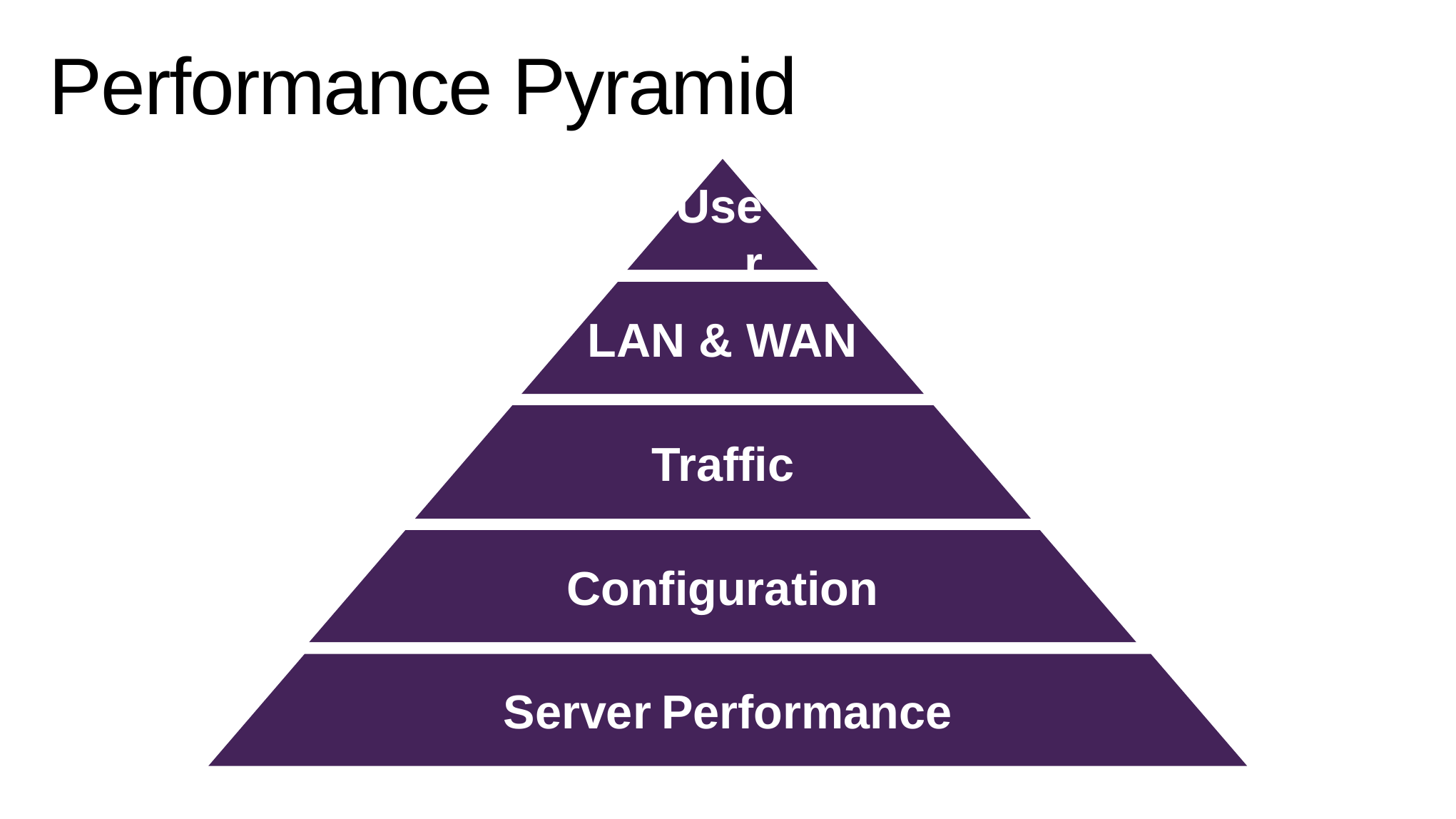

# Performance Pyramid

User
LAN & WAN
Traffic
Configuration
Server Performance